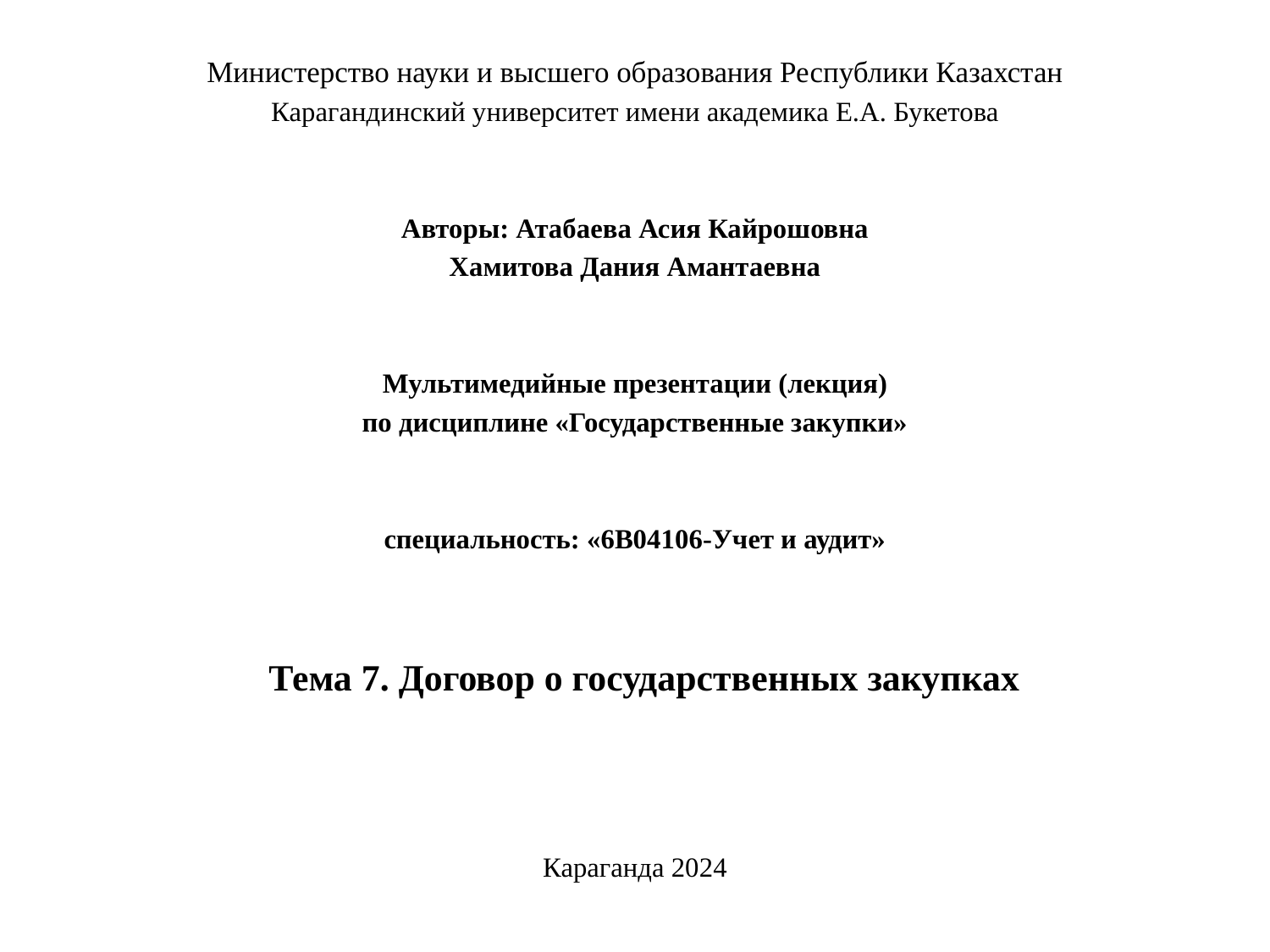

Министерство науки и высшего образования Республики Казахстан
Карагандинский университет имени академика Е.А. Букетова

Авторы: Атабаева Асия Кайрошовна
Хамитова Дания Амантаевна

Мультимедийные презентации (лекция)
по дисциплине «Государственные закупки»

специальность: «6B04106-Учет и аудит»

  Тема 7. Договор о государственных закупках

Караганда 2024